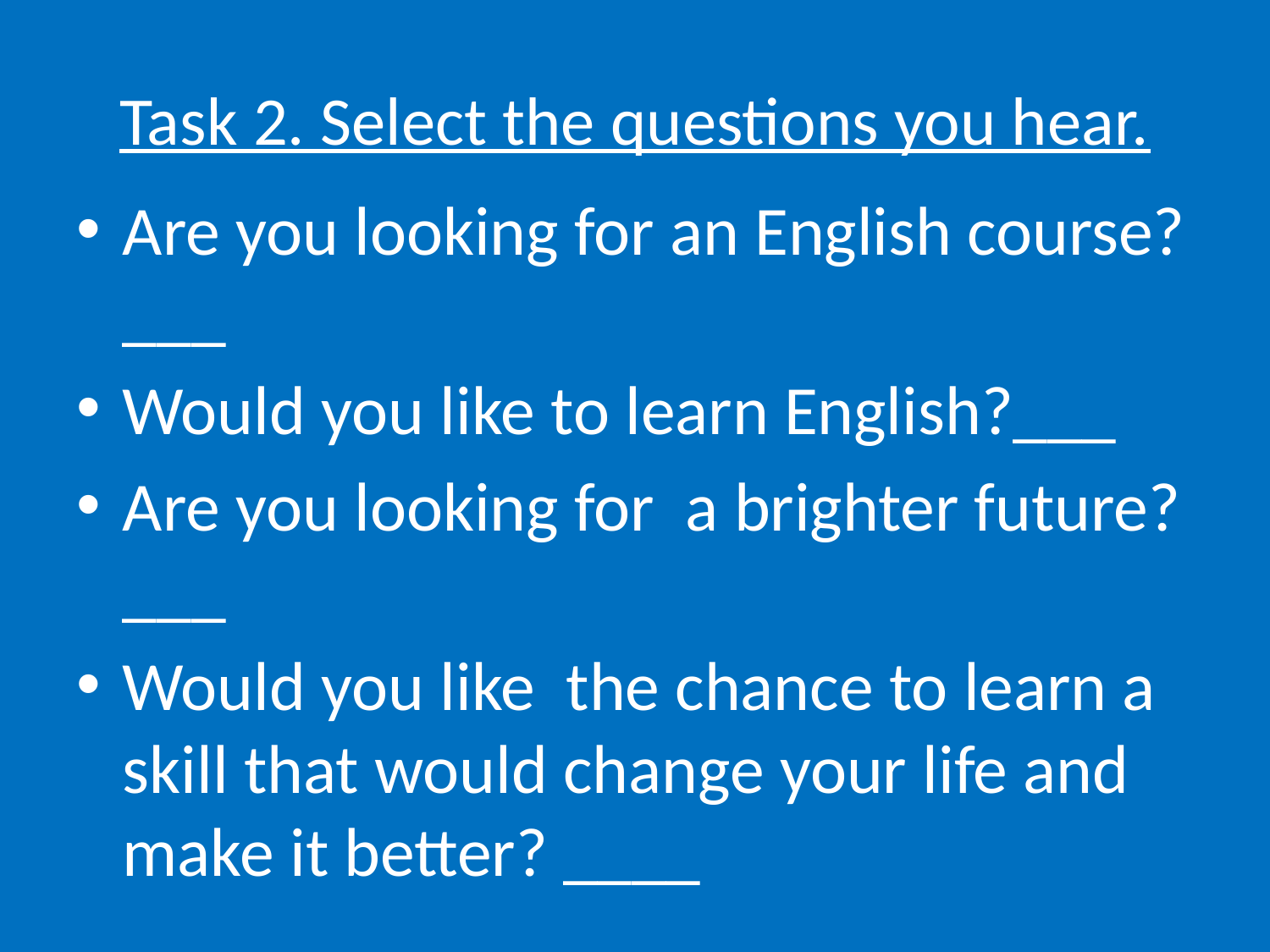

# Task 2. Select the questions you hear.
Are you looking for an English course?___
Would you like to learn English?___
Are you looking for  a brighter future? ___
Would you like  the chance to learn a skill that would change your life and make it better? ____